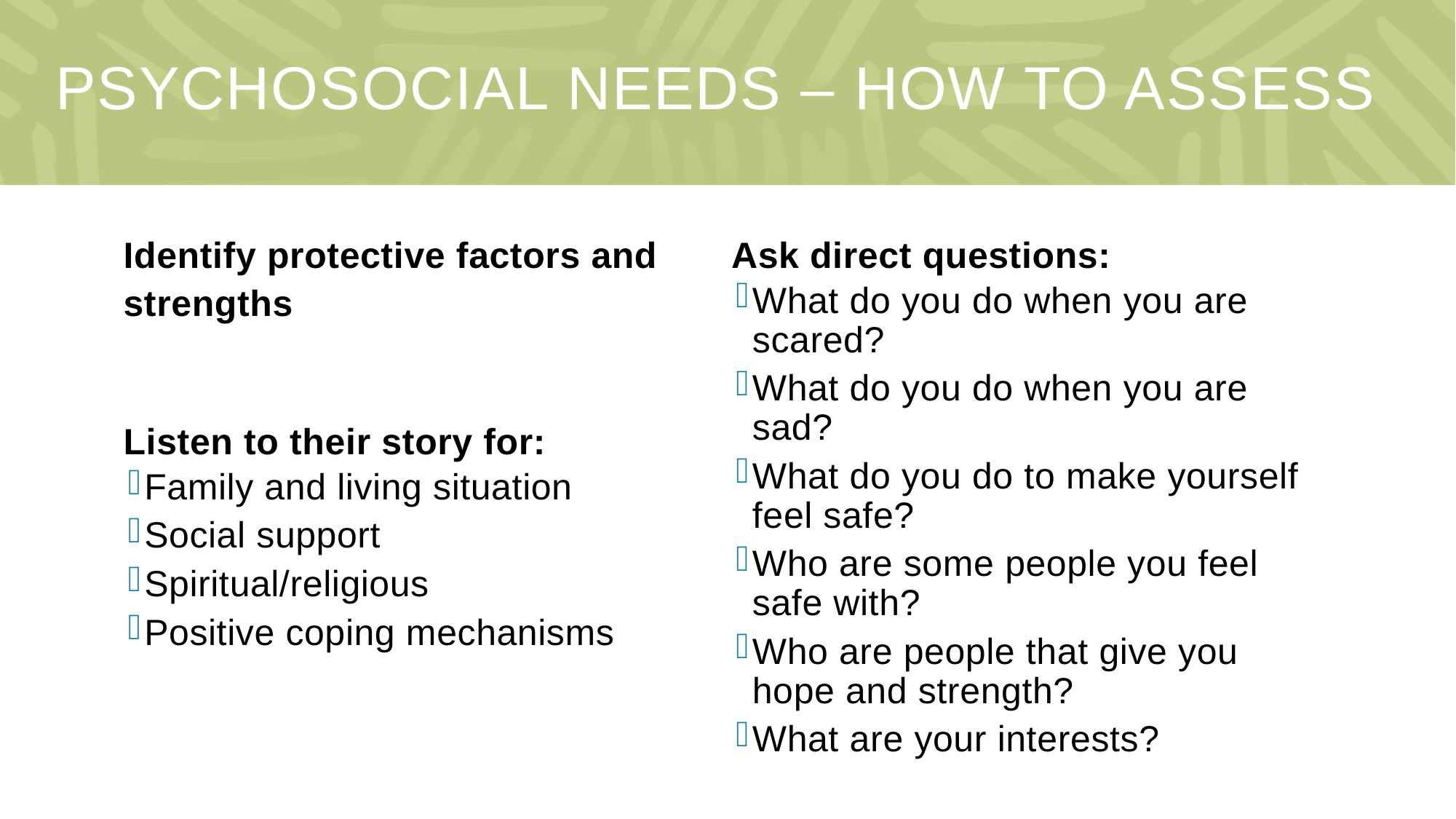

# Psychosocial needs – how to assess
Identify protective factors and strengths

Listen to their story for:
Family and living situation
Social support
Spiritual/religious
Positive coping mechanisms

Ask direct questions:
What do you do when you are scared?
What do you do when you are sad?
What do you do to make yourself feel safe?
Who are some people you feel safe with?
Who are people that give you hope and strength?
What are your interests?